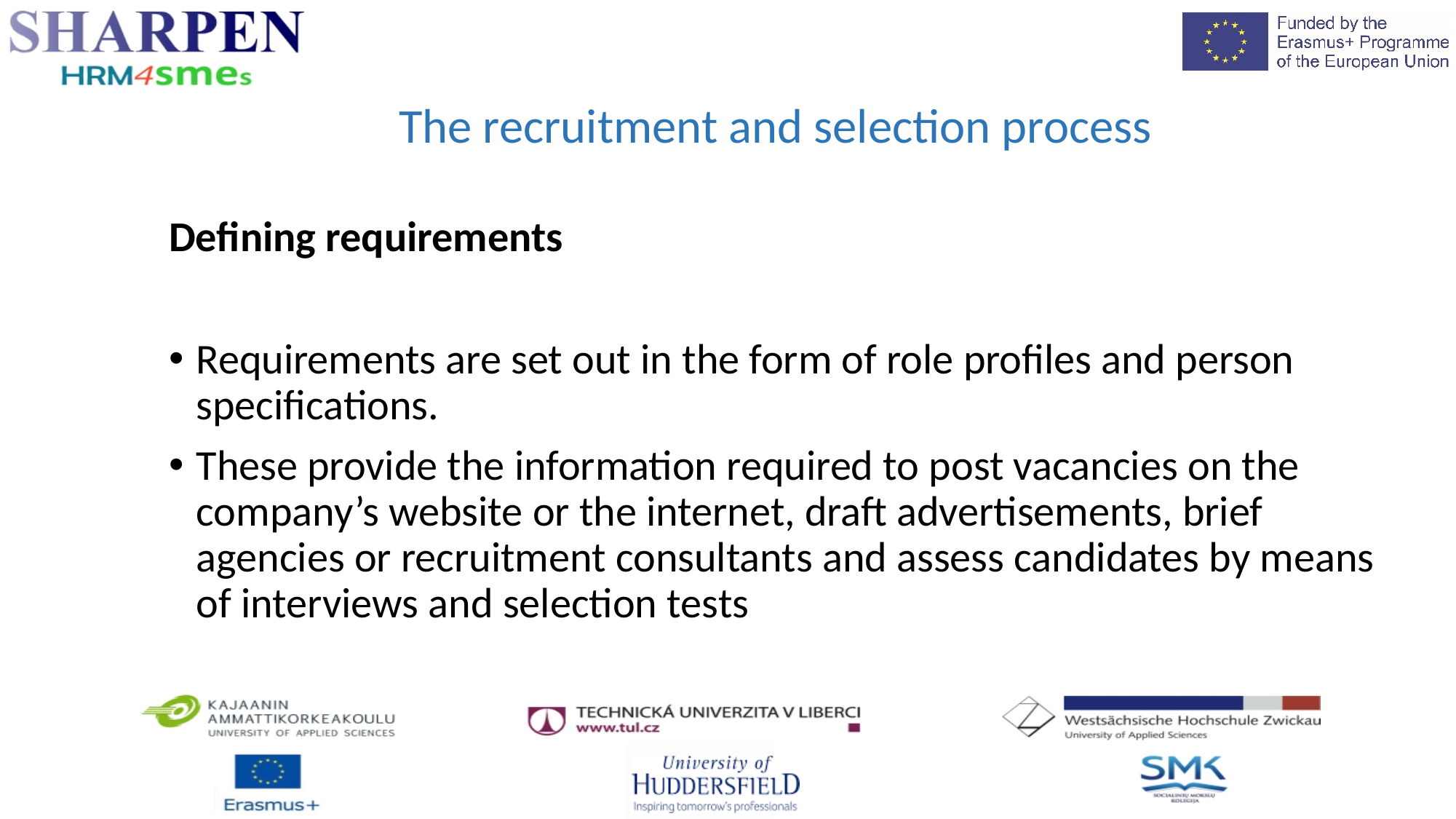

# The recruitment and selection process
Defining requirements

Requirements are set out in the form of role profiles and person specifications.
These provide the information required to post vacancies on the company’s website or the internet, draft advertisements, brief agencies or recruitment consultants and assess candidates by means of interviews and selection tests